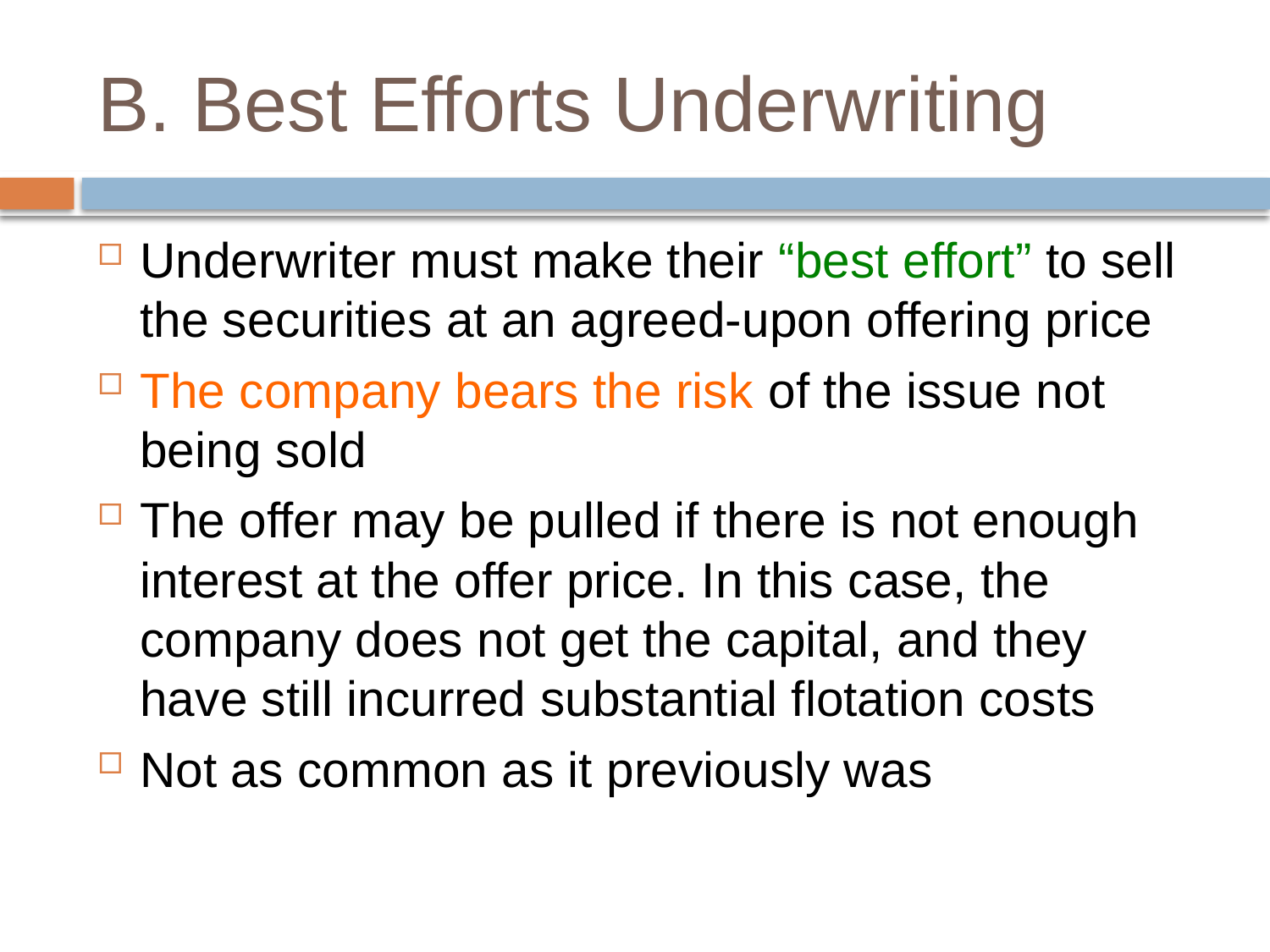

# B. Best Efforts Underwriting
Underwriter must make their “best effort” to sell the securities at an agreed-upon offering price
The company bears the risk of the issue not being sold
The offer may be pulled if there is not enough interest at the offer price. In this case, the company does not get the capital, and they have still incurred substantial flotation costs
Not as common as it previously was